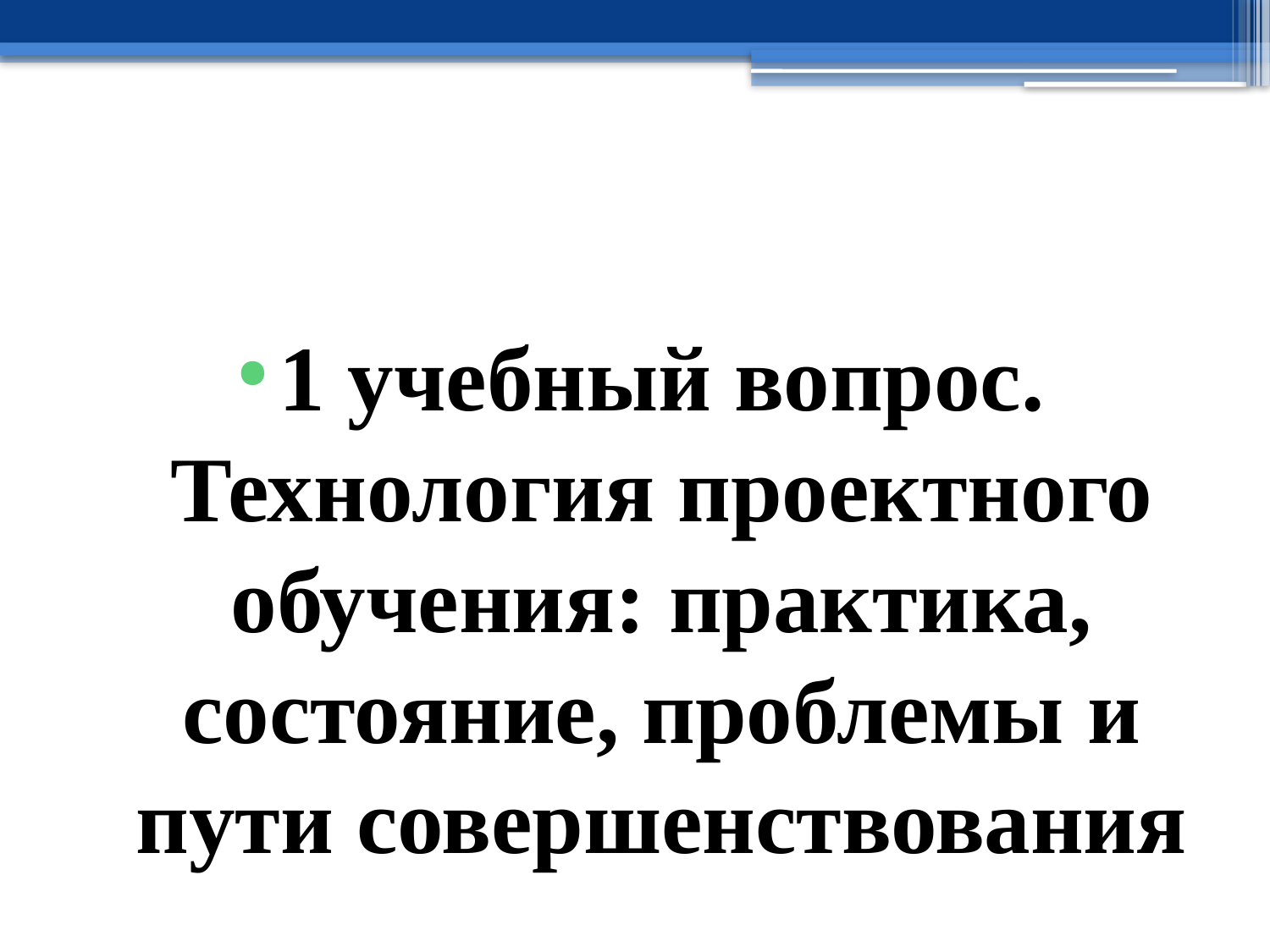

#
1 учебный вопрос. Технология проектного обучения: практика, состояние, проблемы и пути совершенствования